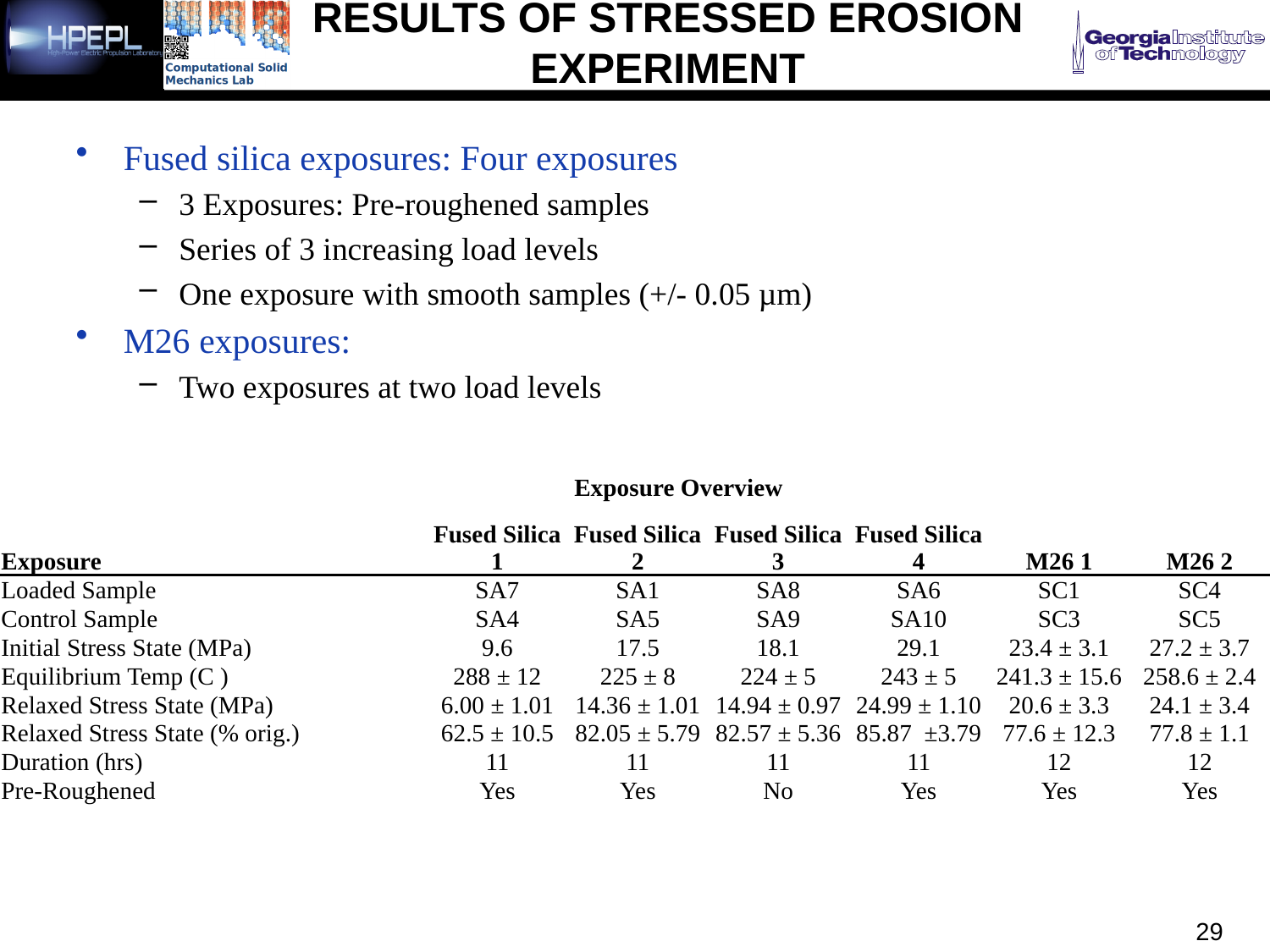

# Results of Stressed Erosion Experiment
Fused silica exposures: Four exposures
3 Exposures: Pre-roughened samples
Series of 3 increasing load levels
One exposure with smooth samples (+/- 0.05 µm)
M26 exposures:
Two exposures at two load levels
Exposure Overview
| Exposure | Fused Silica 1 | Fused Silica 2 | Fused Silica 3 | Fused Silica 4 | M26 1 | M26 2 |
| --- | --- | --- | --- | --- | --- | --- |
| Loaded Sample | SA7 | SA1 | SA8 | SA6 | SC1 | SC4 |
| Control Sample | SA4 | SA5 | SA9 | SA10 | SC3 | SC5 |
| Initial Stress State (MPa) | 9.6 | 17.5 | 18.1 | 29.1 | 23.4 ± 3.1 | 27.2 ± 3.7 |
| Equilibrium Temp (C ) | 288 ± 12 | 225 ± 8 | 224 ± 5 | 243 ± 5 | 241.3 ± 15.6 | 258.6 ± 2.4 |
| Relaxed Stress State (MPa) | 6.00 ± 1.01 | 14.36 ± 1.01 | 14.94 ± 0.97 | 24.99 ± 1.10 | 20.6 ± 3.3 | 24.1 ± 3.4 |
| Relaxed Stress State (% orig.) | 62.5 ± 10.5 | 82.05 ± 5.79 | 82.57 ± 5.36 | 85.87 ±3.79 | 77.6 ± 12.3 | 77.8 ± 1.1 |
| Duration (hrs) | 11 | 11 | 11 | 11 | 12 | 12 |
| Pre-Roughened | Yes | Yes | No | Yes | Yes | Yes |
29